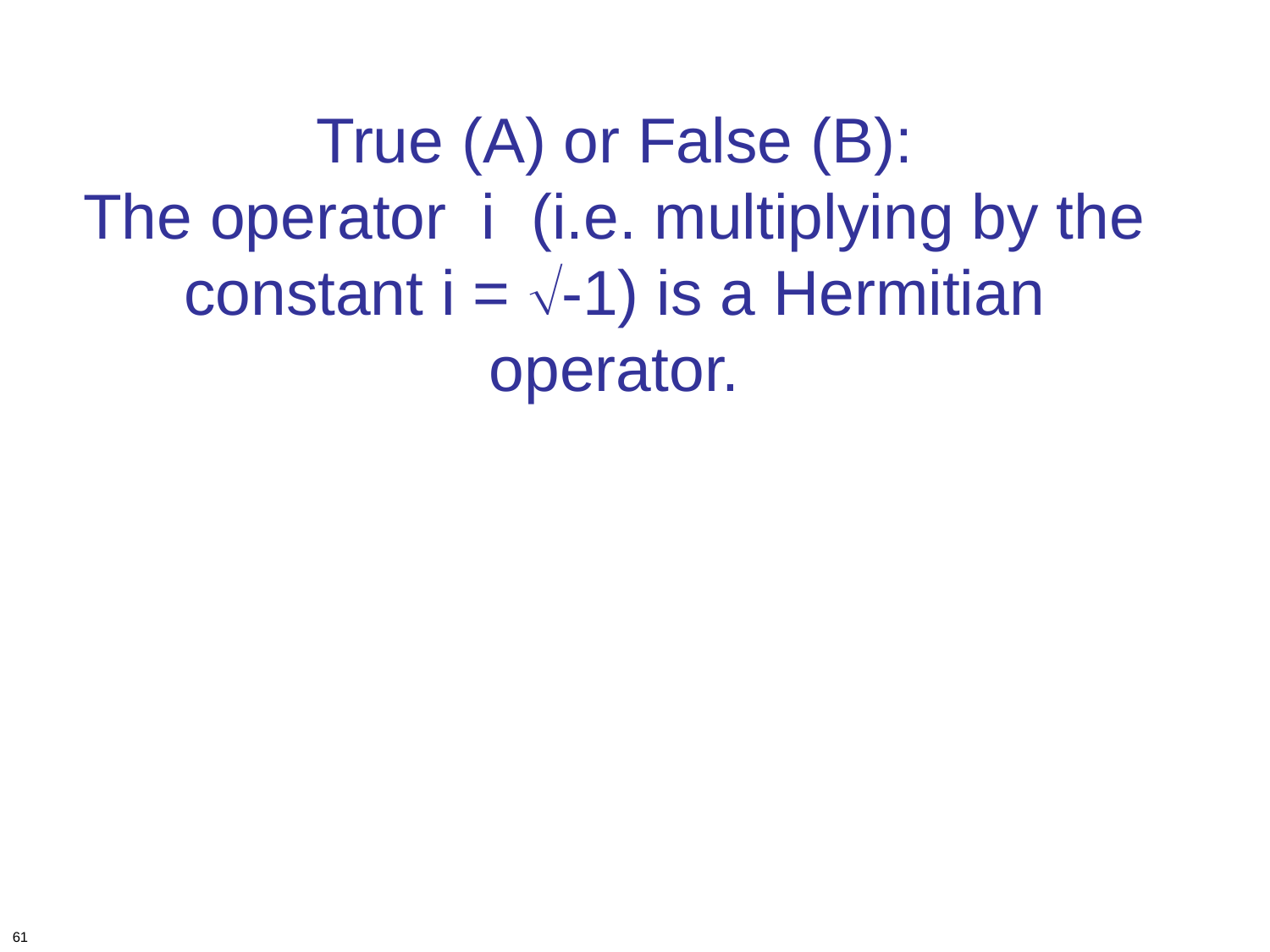

# True (A) or False (B): The operator  i  (i.e. multiplying by the constant i = √-1) is a Hermitian operator.
61